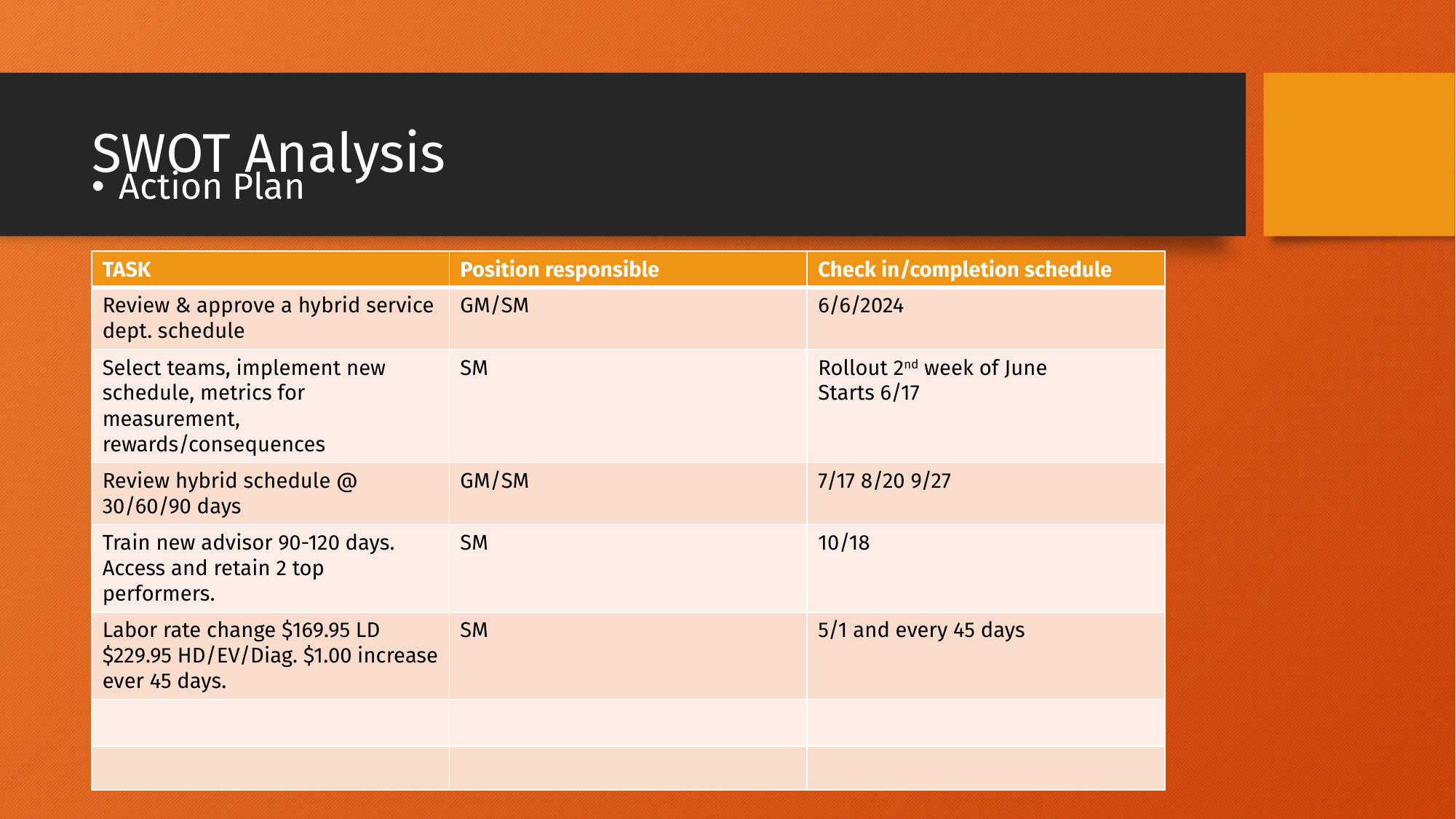

# SWOT Analysis
Action Plan

| TASK | Position responsible | Check in/completion schedule |
| --- | --- | --- |
| Review & approve a hybrid service dept. schedule | GM/SM | 6/6/2024 |
| Select teams, implement new schedule, metrics for measurement, rewards/consequences | SM | Rollout 2nd week of June Starts 6/17 |
| Review hybrid schedule @ 30/60/90 days | GM/SM | 7/17 8/20 9/27 |
| Train new advisor 90-120 days. Access and retain 2 top performers. | SM | 10/18 |
| Labor rate change $169.95 LD $229.95 HD/EV/Diag. $1.00 increase ever 45 days. | SM | 5/1 and every 45 days |
|  |  |  |
|  |  |  |